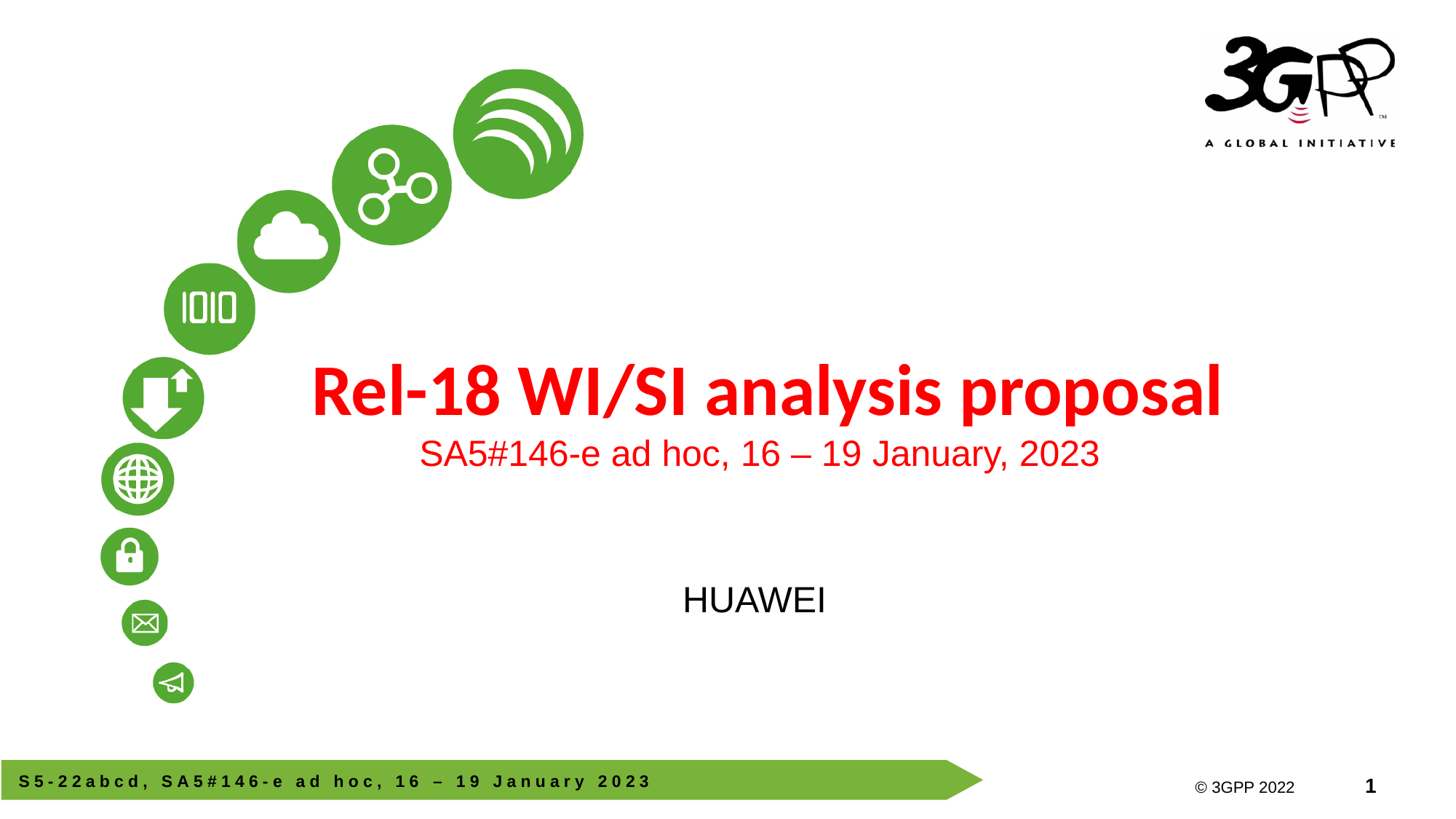

# Rel-18 WI/SI analysis proposal SA5#146-e ad hoc, 16 – 19 January, 2023
HUAWEI